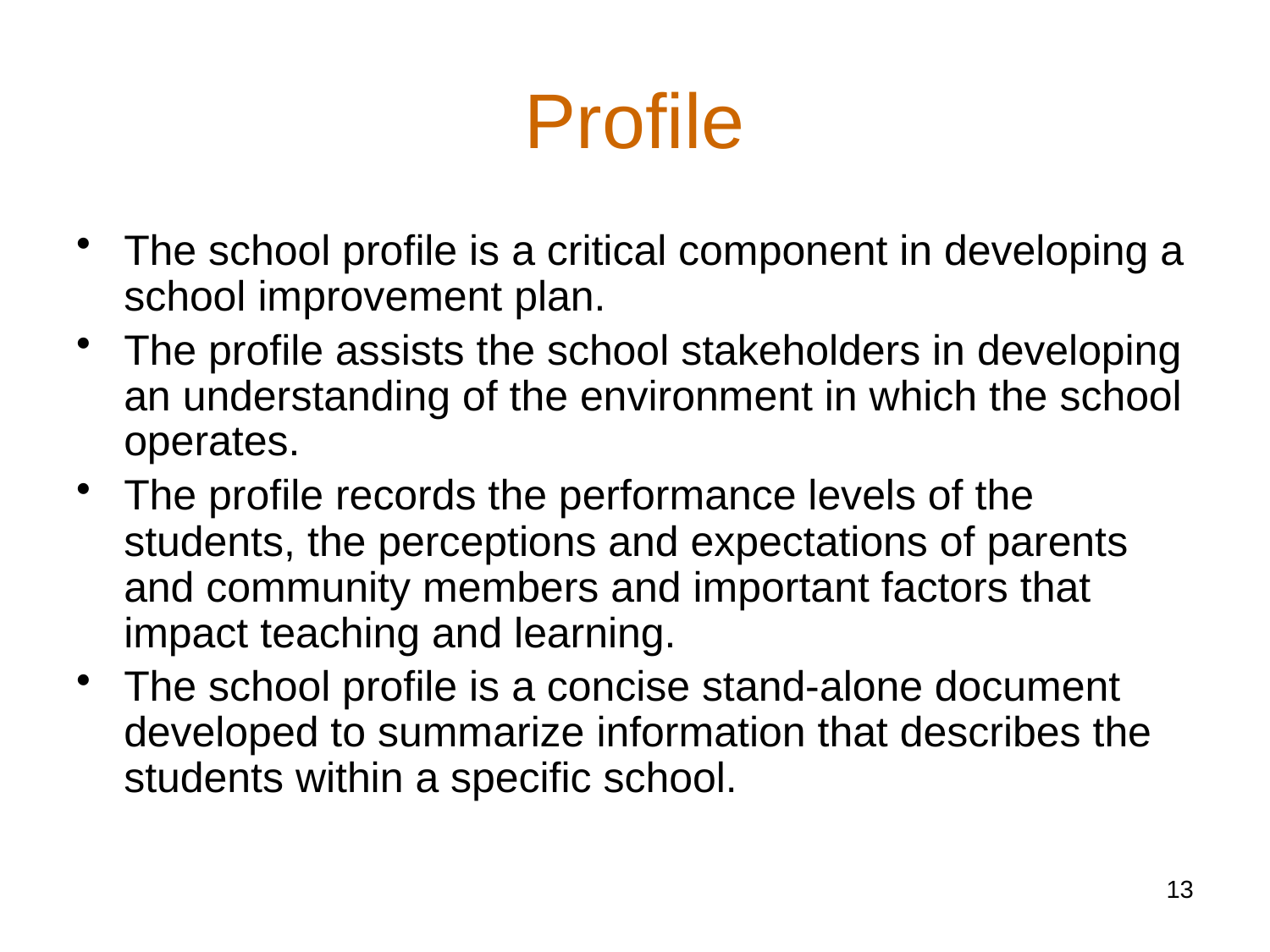

# Profile
The school profile is a critical component in developing a school improvement plan.
The profile assists the school stakeholders in developing an understanding of the environment in which the school operates.
The profile records the performance levels of the students, the perceptions and expectations of parents and community members and important factors that impact teaching and learning.
The school profile is a concise stand-alone document developed to summarize information that describes the students within a specific school.
13